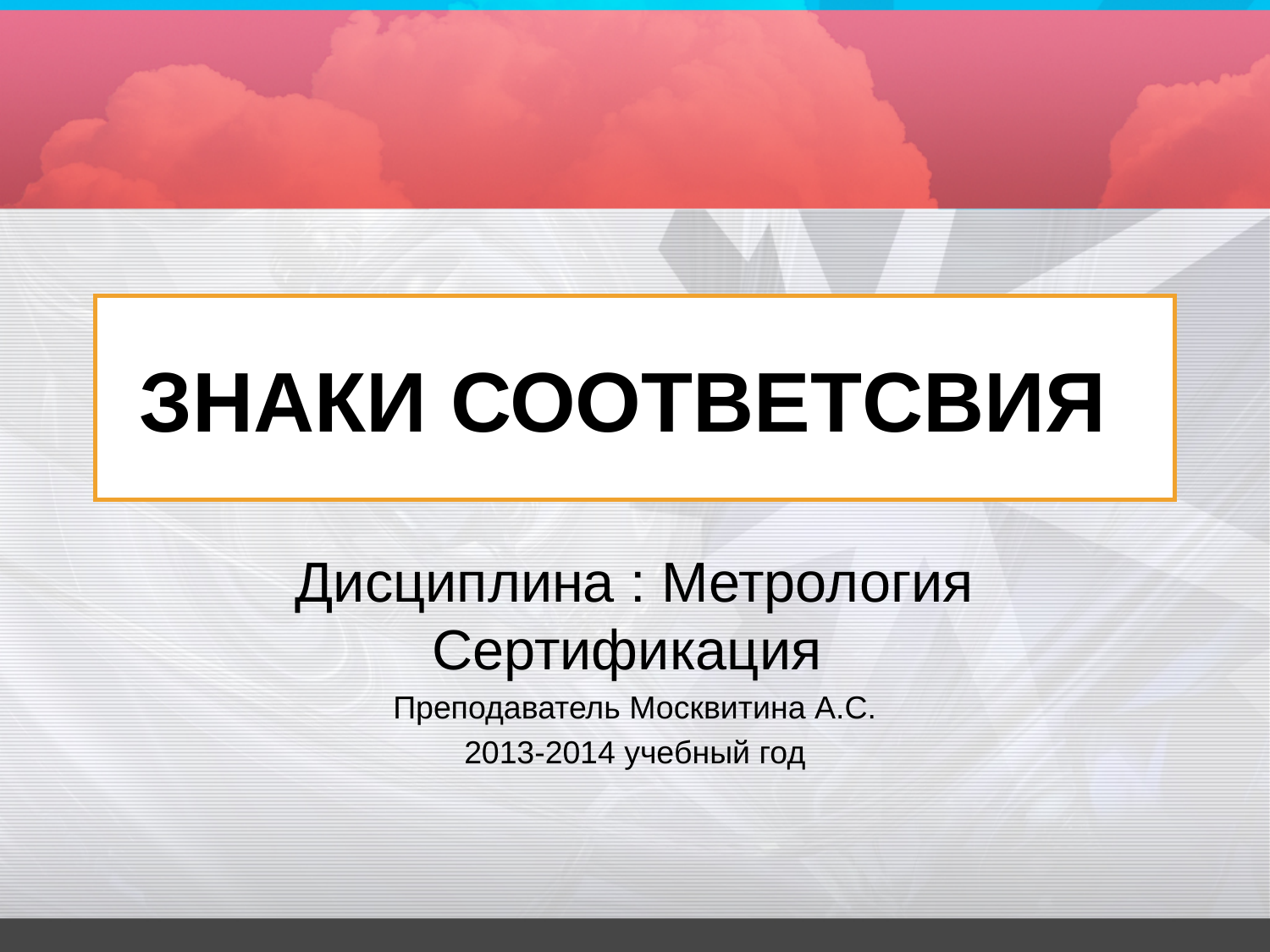

# ЗНАКИ СООТВЕТСВИЯ
Дисциплина : Метрология Сертификация
Преподаватель Москвитина А.С.
2013-2014 учебный год